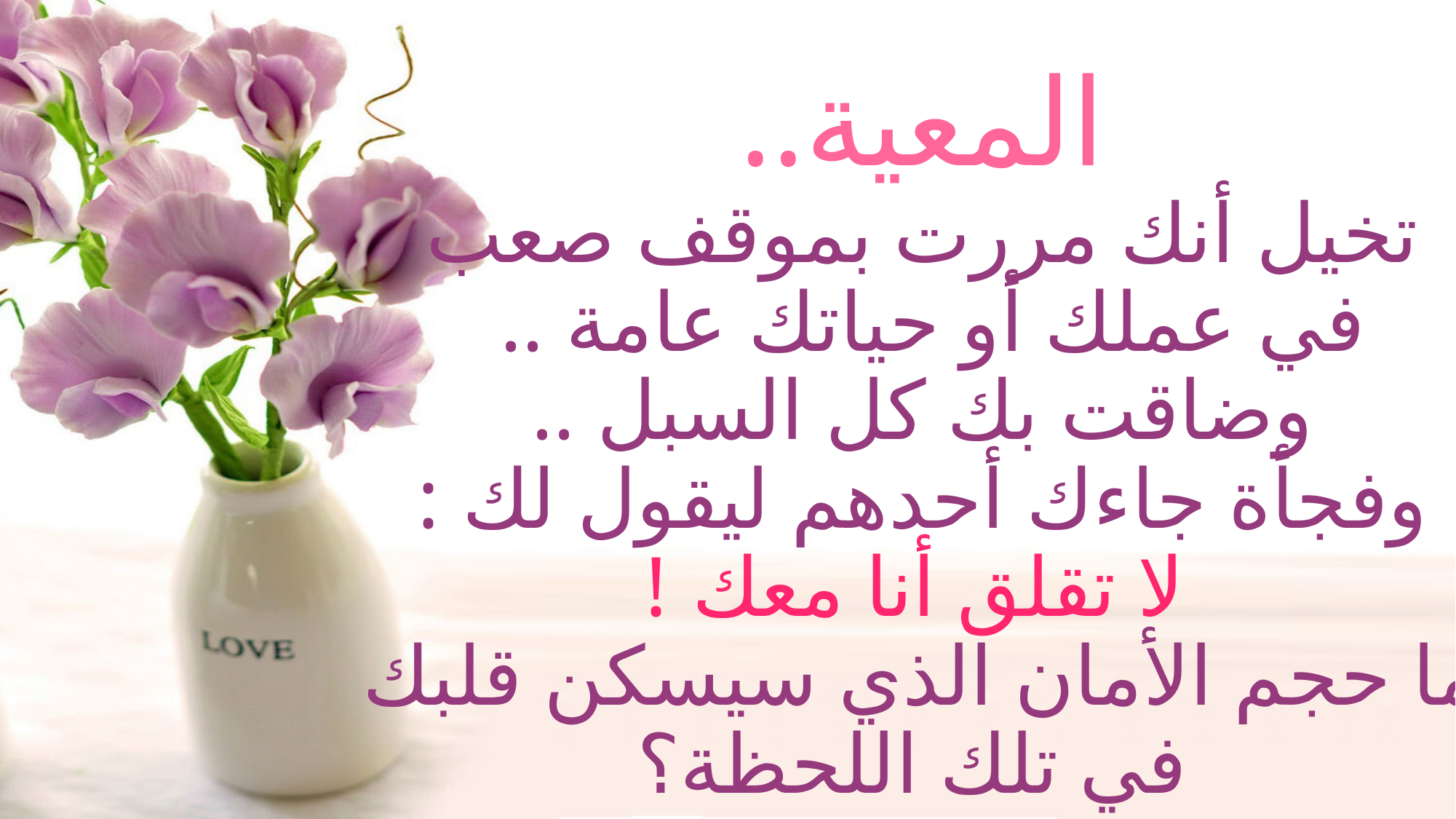

# المعية.. تخيل أنك مررت بموقف صعب في عملك أو حياتك عامة .. وضاقت بك كل السبل .. وفجأة جاءك أحدهم ليقول لك : لا تقلق أنا معك ! ما حجم الأمان الذي سيسكن قلبك في تلك اللحظة؟